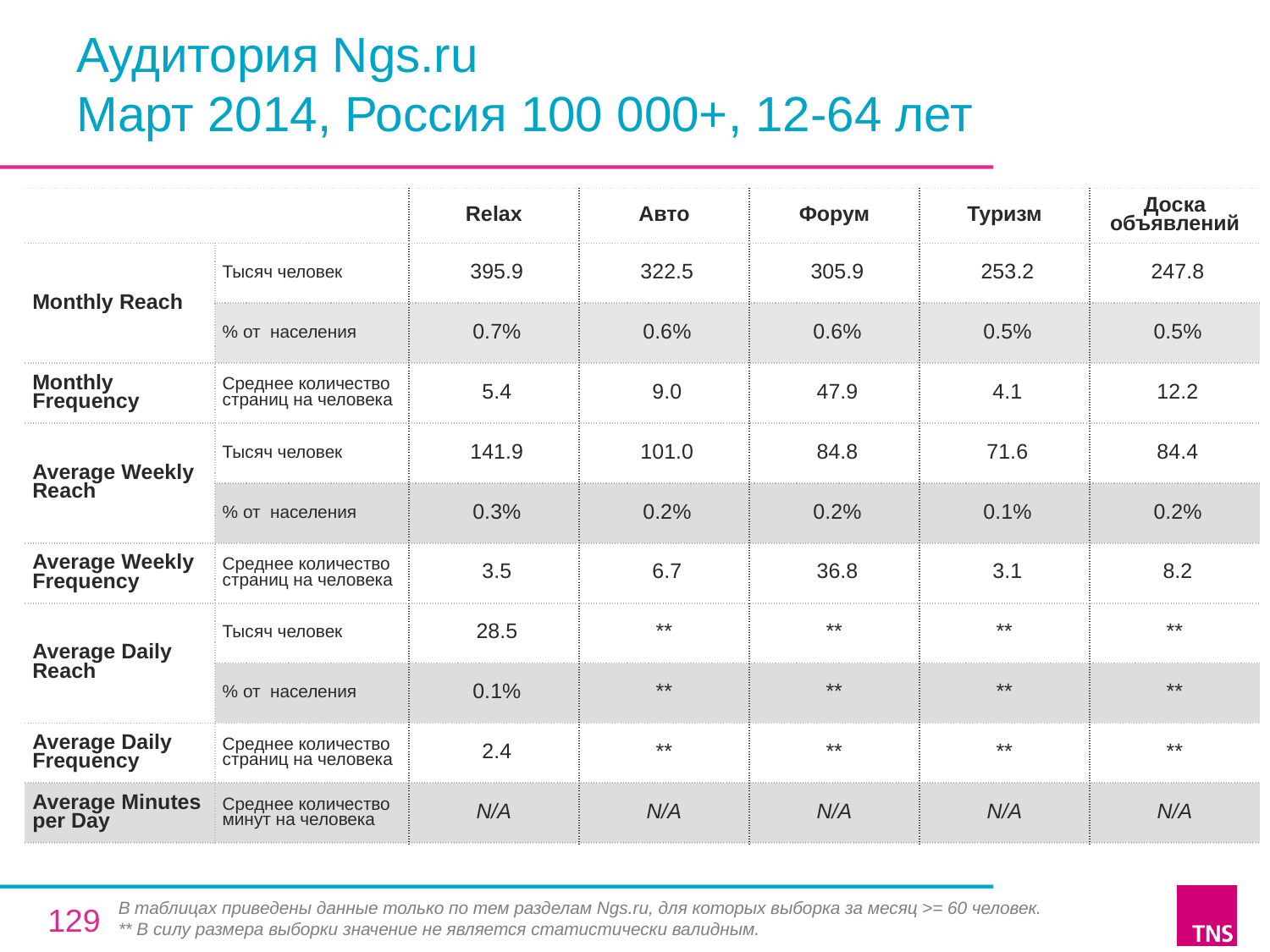

# Аудитория Ngs.ru Март 2014, Россия 100 000+, 12-64 лет
|  |  | Relax | Авто | Форум | Туризм | Доска объявлений |
| --- | --- | --- | --- | --- | --- | --- |
| Monthly Reach | Тысяч человек | 395.9 | 322.5 | 305.9 | 253.2 | 247.8 |
|  | % от населения | 0.7% | 0.6% | 0.6% | 0.5% | 0.5% |
| Monthly Frequency | Среднее количество страниц на человека | 5.4 | 9.0 | 47.9 | 4.1 | 12.2 |
| Average Weekly Reach | Тысяч человек | 141.9 | 101.0 | 84.8 | 71.6 | 84.4 |
|  | % от населения | 0.3% | 0.2% | 0.2% | 0.1% | 0.2% |
| Average Weekly Frequency | Среднее количество страниц на человека | 3.5 | 6.7 | 36.8 | 3.1 | 8.2 |
| Average Daily Reach | Тысяч человек | 28.5 | \*\* | \*\* | \*\* | \*\* |
|  | % от населения | 0.1% | \*\* | \*\* | \*\* | \*\* |
| Average Daily Frequency | Среднее количество страниц на человека | 2.4 | \*\* | \*\* | \*\* | \*\* |
| Average Minutes per Day | Среднее количество минут на человека | N/A | N/A | N/A | N/A | N/A |
В таблицах приведены данные только по тем разделам Ngs.ru, для которых выборка за месяц >= 60 человек.
** В силу размера выборки значение не является статистически валидным.
129